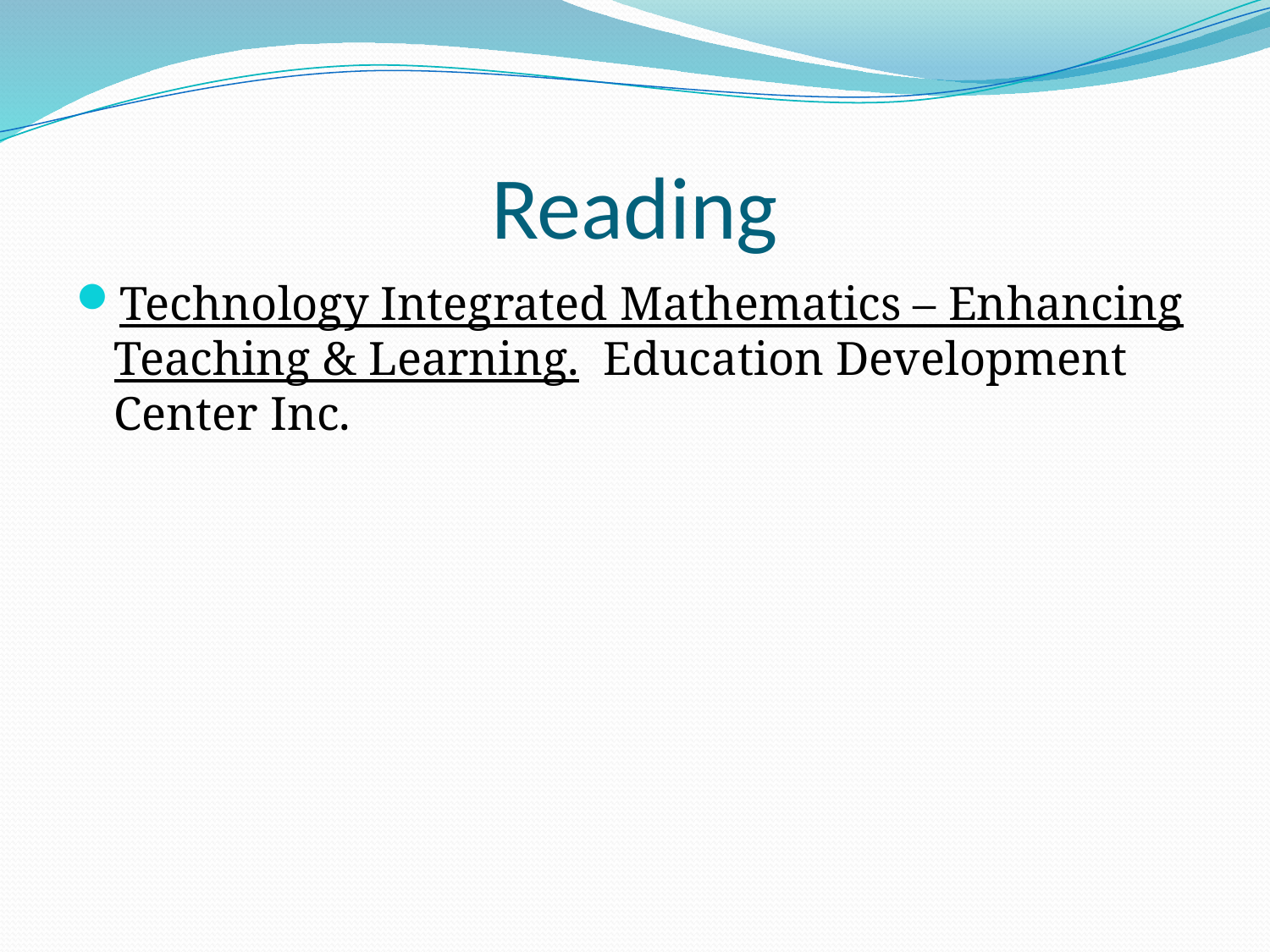

# Reading
Technology Integrated Mathematics – Enhancing Teaching & Learning.  Education Development Center Inc.